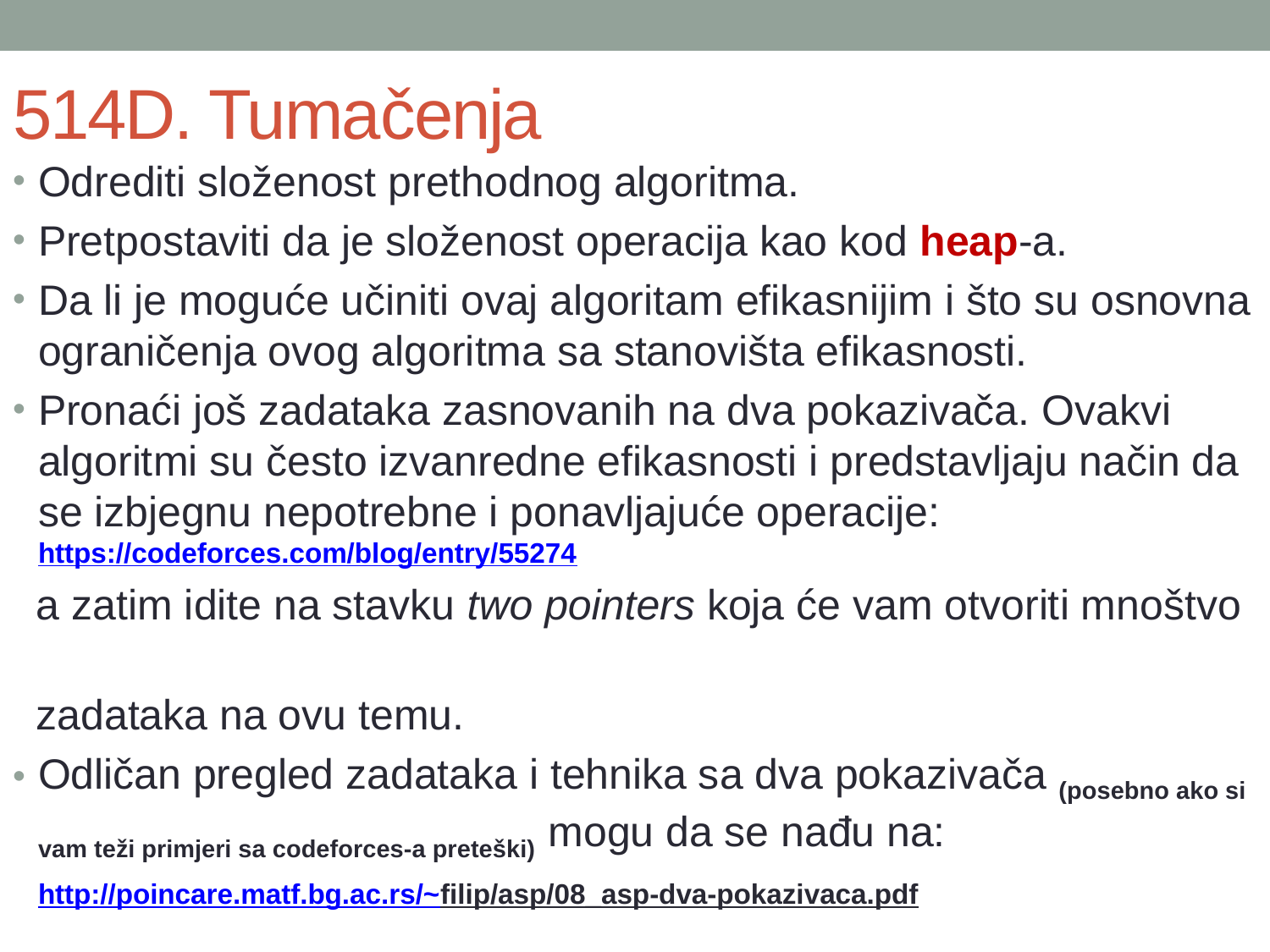

# 514D. Tumačenja
Odrediti složenost prethodnog algoritma.
Pretpostaviti da je složenost operacija kao kod heap-a.
Da li je moguće učiniti ovaj algoritam efikasnijim i što su osnovna ograničenja ovog algoritma sa stanovišta efikasnosti.
Pronaći još zadataka zasnovanih na dva pokazivača. Ovakvi algoritmi su često izvanredne efikasnosti i predstavljaju način da se izbjegnu nepotrebne i ponavljajuće operacije:
https://codeforces.com/blog/entry/55274
  a zatim idite na stavku two pointers koja će vam otvoriti mnoštvo
  zadataka na ovu temu.
Odličan pregled zadataka i tehnika sa dva pokazivača (posebno ako si vam teži primjeri sa codeforces-a preteški) mogu da se nađu na:
http://poincare.matf.bg.ac.rs/~filip/asp/08_asp-dva-pokazivaca.pdf